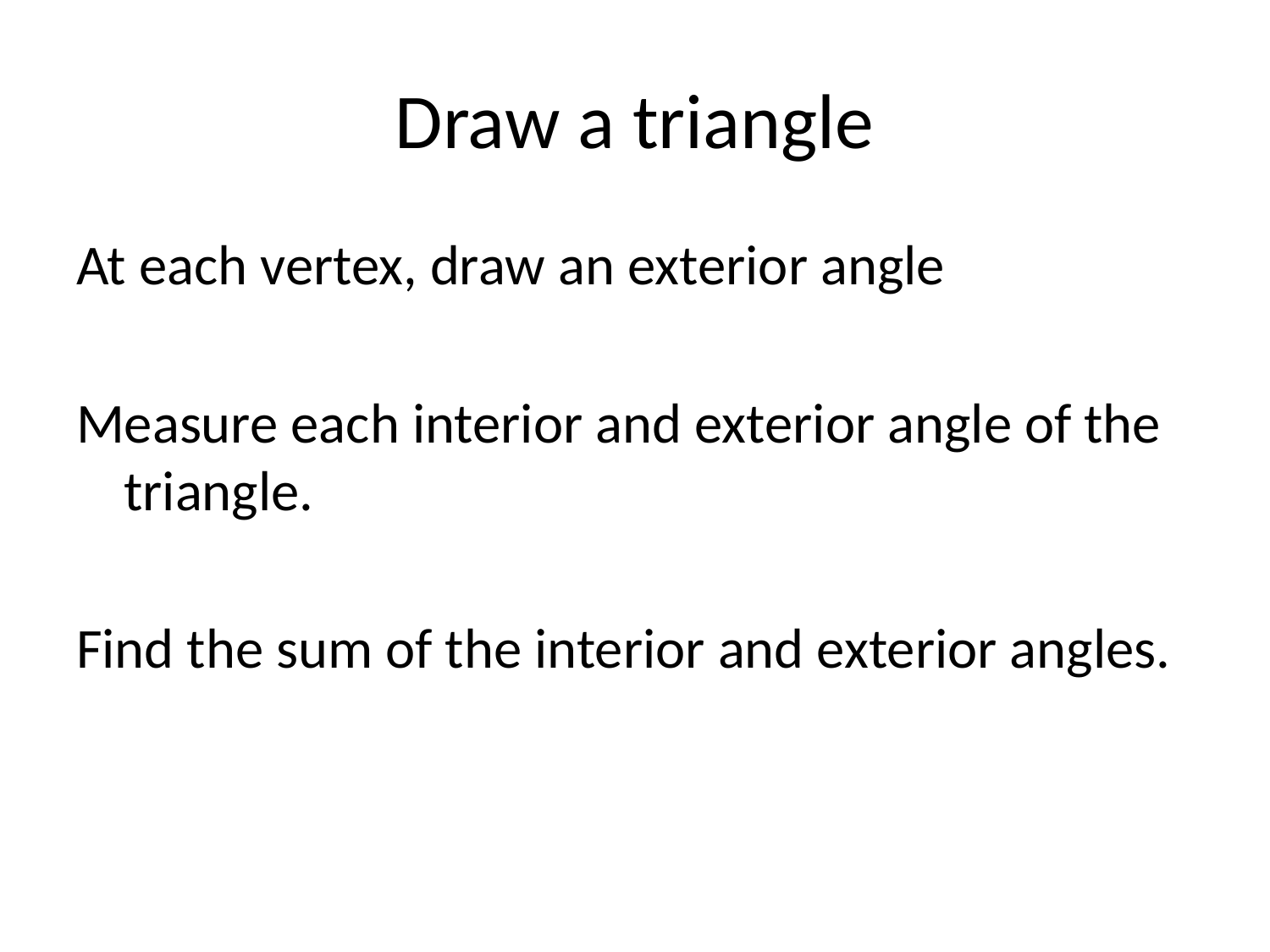

# Draw a triangle
At each vertex, draw an exterior angle

Measure each interior and exterior angle of the triangle.

Find the sum of the interior and exterior angles.